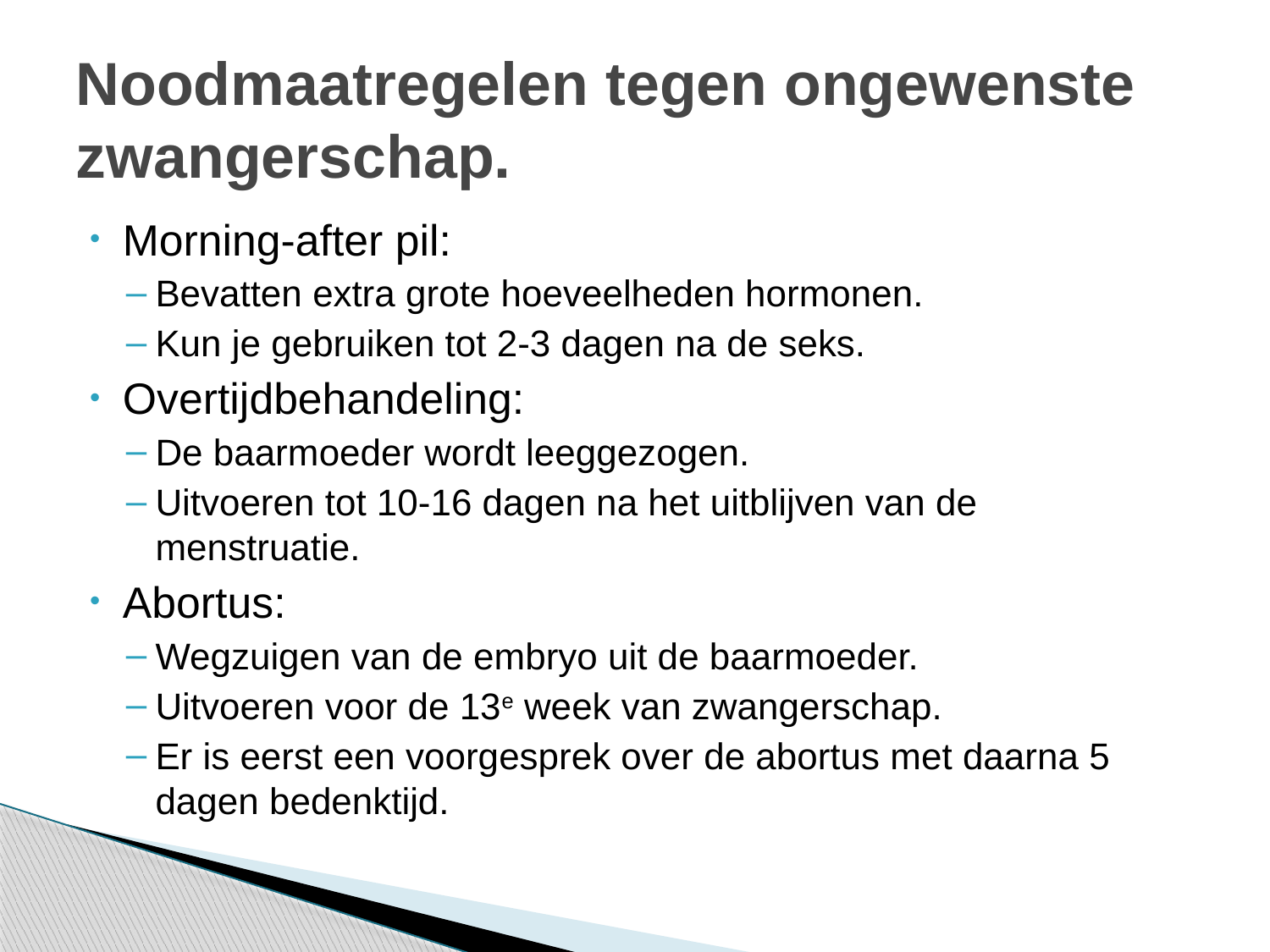

# Noodmaatregelen tegen ongewenste zwangerschap.
Morning-after pil:
Bevatten extra grote hoeveelheden hormonen.
Kun je gebruiken tot 2-3 dagen na de seks.
Overtijdbehandeling:
De baarmoeder wordt leeggezogen.
Uitvoeren tot 10-16 dagen na het uitblijven van de menstruatie.
Abortus:
Wegzuigen van de embryo uit de baarmoeder.
Uitvoeren voor de 13e week van zwangerschap.
Er is eerst een voorgesprek over de abortus met daarna 5 dagen bedenktijd.